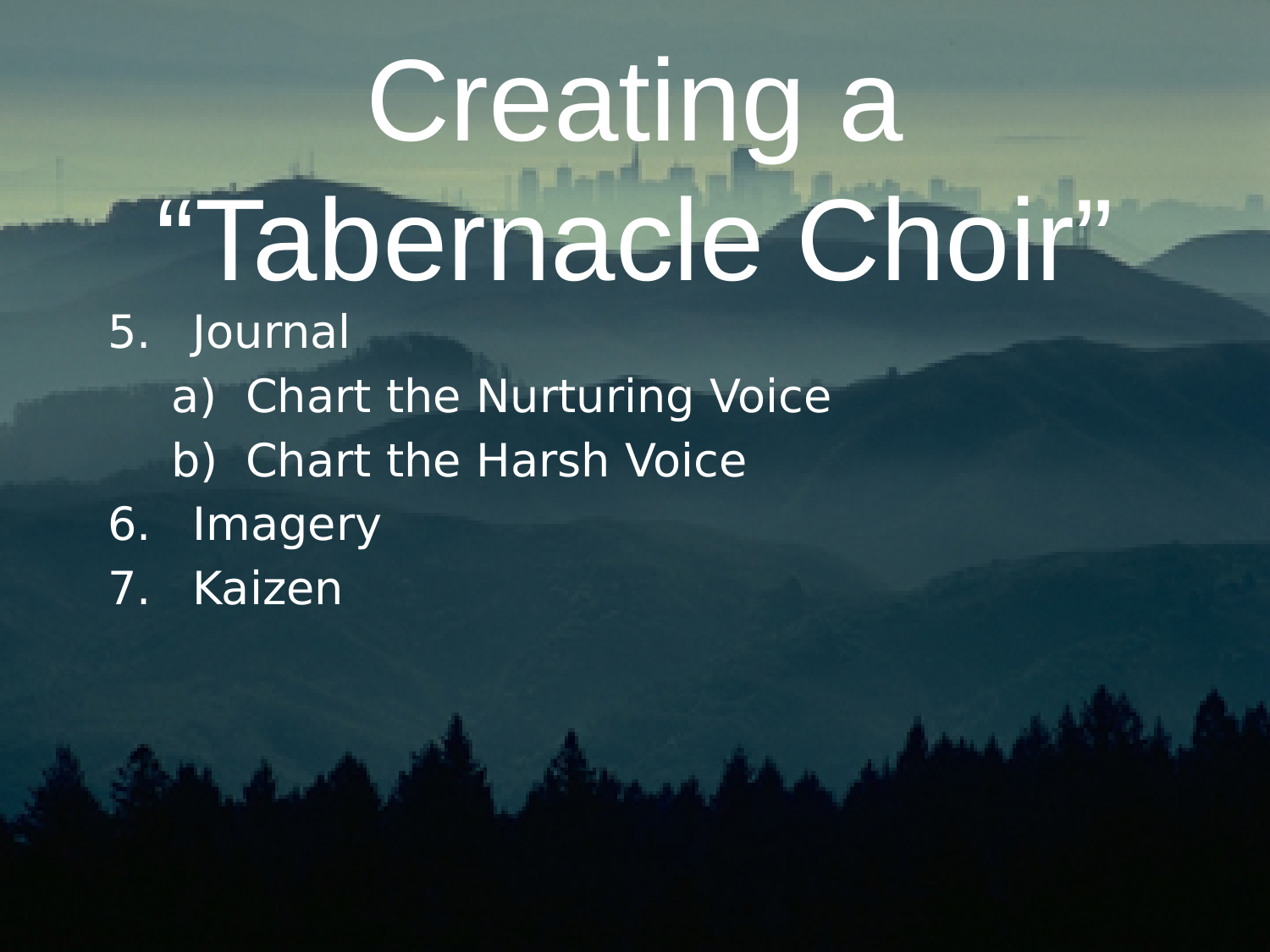

# Creating a “Tabernacle Choir”
Journal
Chart the Nurturing Voice
Chart the Harsh Voice
Imagery
Kaizen